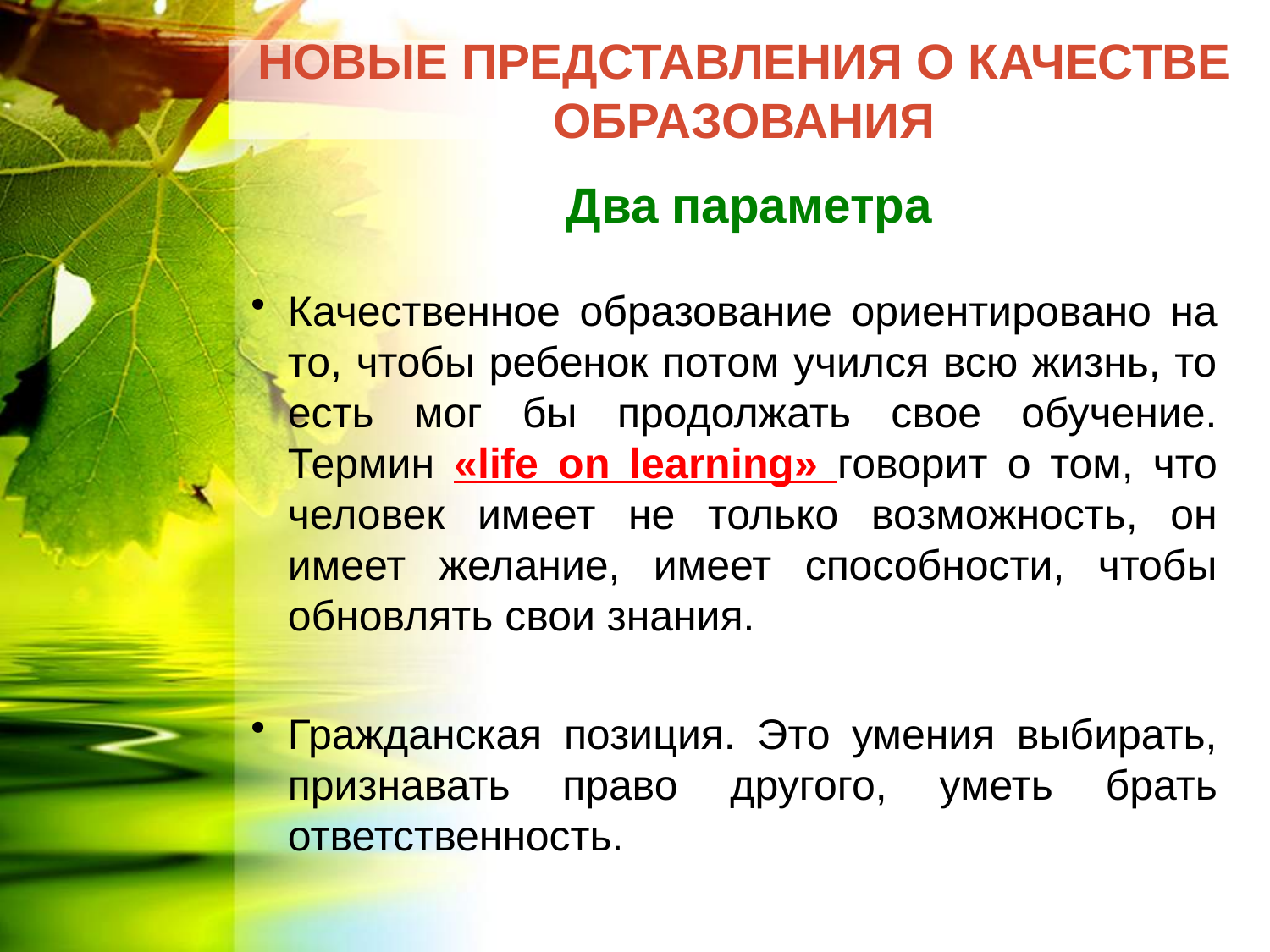

# Новые представления о качестве образования
Два параметра
Качественное образование ориентировано на то, чтобы ребенок потом учился всю жизнь, то есть мог бы продолжать свое обучение. Термин «life on leаrning» говорит о том, что человек имеет не только возможность, он имеет желание, имеет способности, чтобы обновлять свои знания.

Гражданская позиция. Это умения выбирать, признавать право другого, уметь брать ответственность.